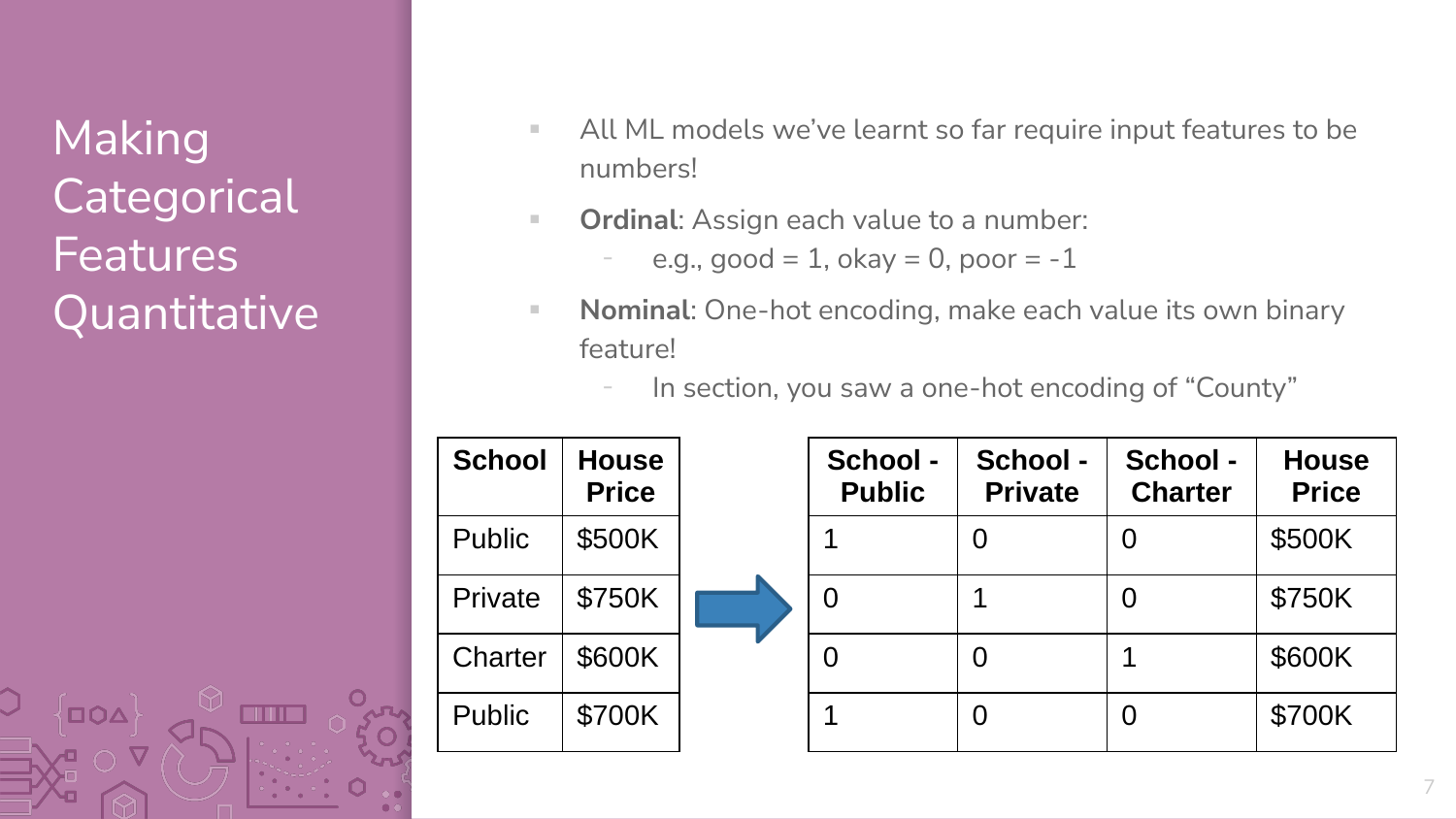

# Making Categorical Features Quantitative
All ML models we’ve learnt so far require input features to be numbers!
Ordinal: Assign each value to a number:
e.g., good = 1, okay = 0, poor = -1
Nominal: One-hot encoding, make each value its own binary feature!
In section, you saw a one-hot encoding of “County”
| School | House Price |
| --- | --- |
| Public | $500K |
| Private | $750K |
| Charter | $600K |
| Public | $700K |
| School - Public | School - Private | School - Charter | House Price |
| --- | --- | --- | --- |
| 1 | 0 | 0 | $500K |
| 0 | 1 | 0 | $750K |
| 0 | 0 | 1 | $600K |
| 1 | 0 | 0 | $700K |

7